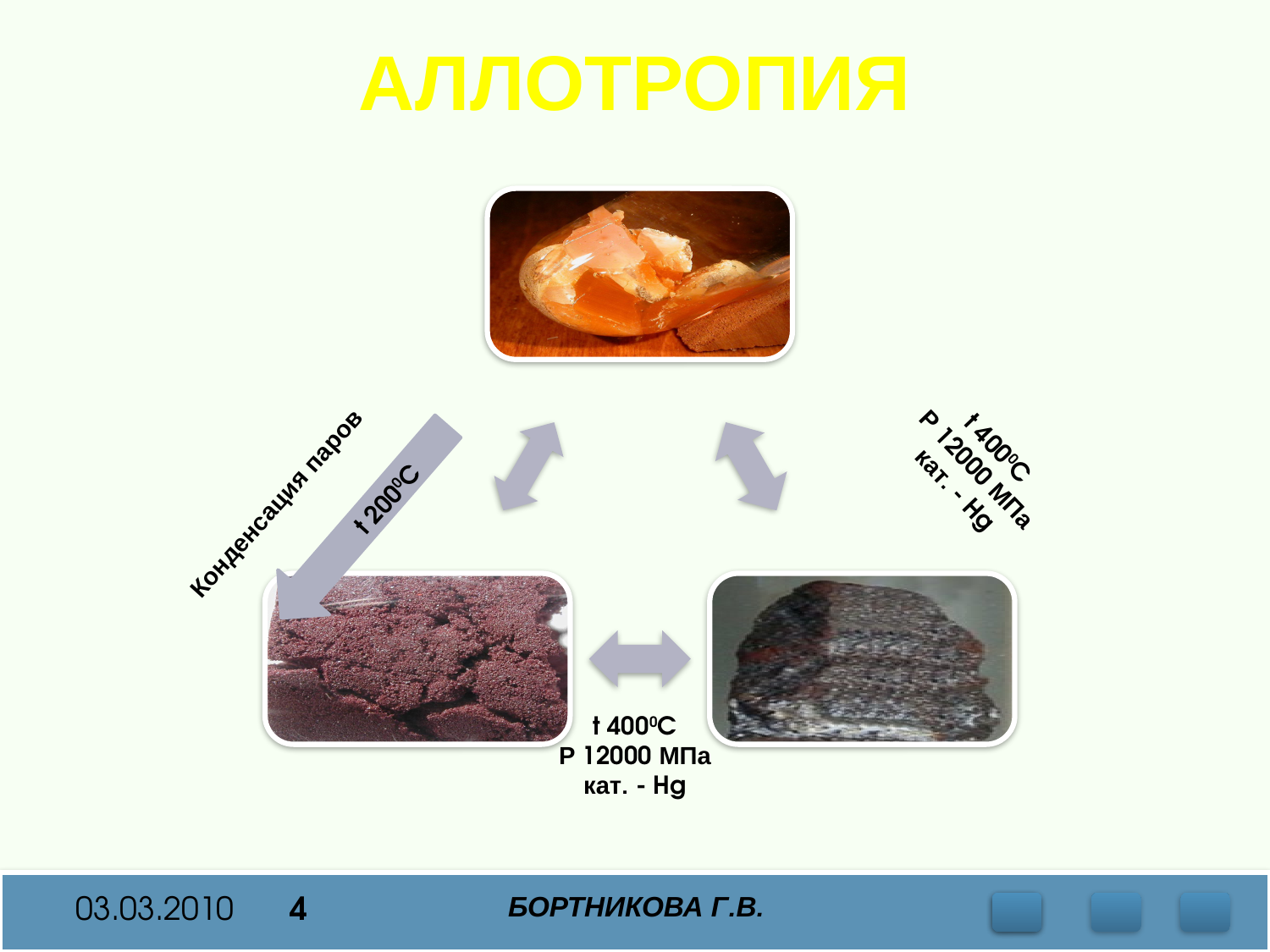

# аллотропия

t 4000C
Р 12000 МПа
кат. - Hg
t 4000C
Р 12000 МПа
кат. - Hg

t 2000C
Конденсация паров

03.03.2010
Бортникова Г.В.
4